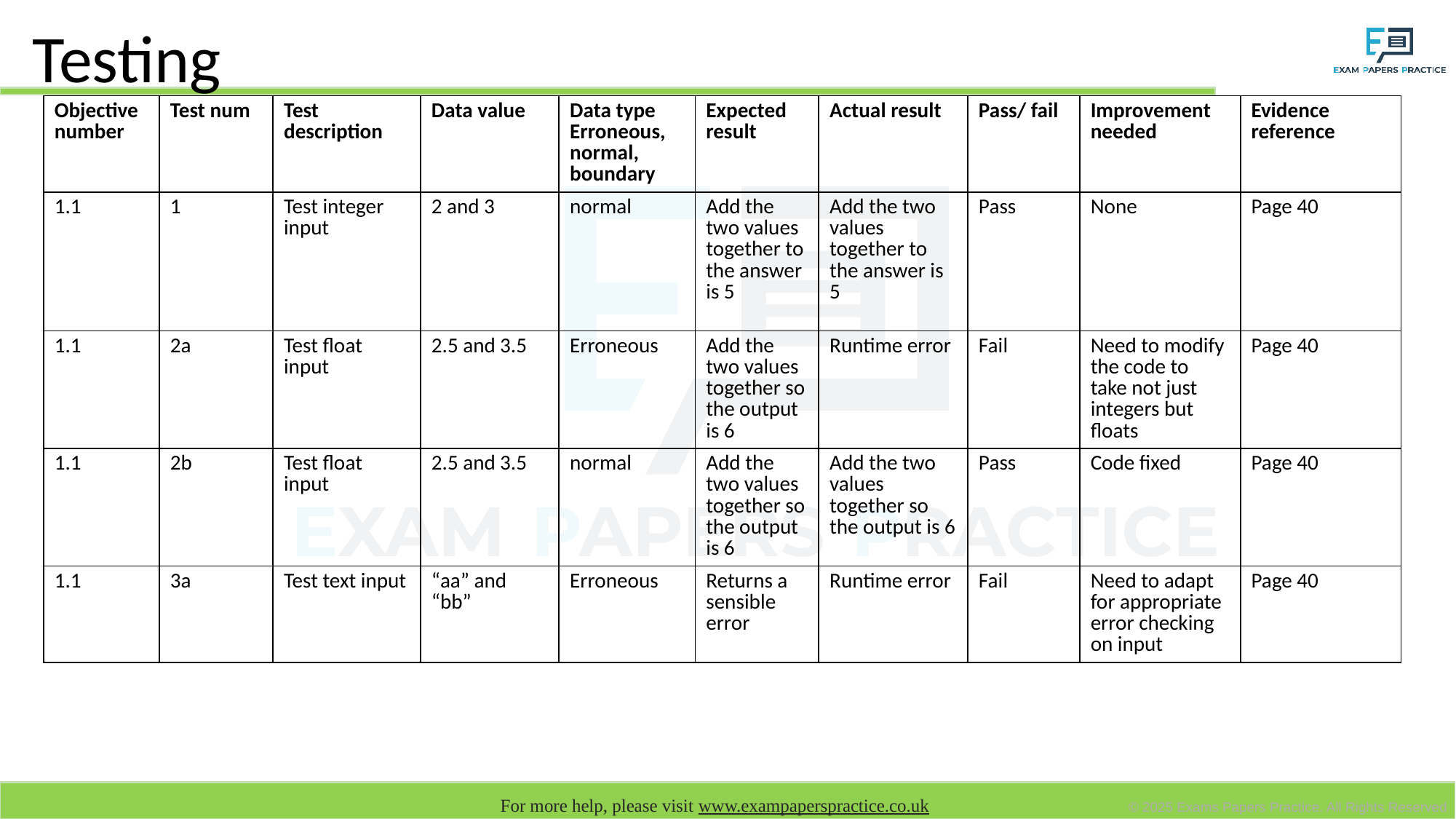

# Testing
| Objective number | Test num | Test description | Data value | Data type Erroneous, normal, boundary | Expected result | Actual result | Pass/ fail | Improvement needed | Evidence reference |
| --- | --- | --- | --- | --- | --- | --- | --- | --- | --- |
| 1.1 | 1 | Test integer input | 2 and 3 | normal | Add the two values together to the answer is 5 | Add the two values together to the answer is 5 | Pass | None | Page 40 |
| 1.1 | 2a | Test float input | 2.5 and 3.5 | Erroneous | Add the two values together so the output is 6 | Runtime error | Fail | Need to modify the code to take not just integers but floats | Page 40 |
| 1.1 | 2b | Test float input | 2.5 and 3.5 | normal | Add the two values together so the output is 6 | Add the two values together so the output is 6 | Pass | Code fixed | Page 40 |
| 1.1 | 3a | Test text input | “aa” and “bb” | Erroneous | Returns a sensible error | Runtime error | Fail | Need to adapt for appropriate error checking on input | Page 40 |